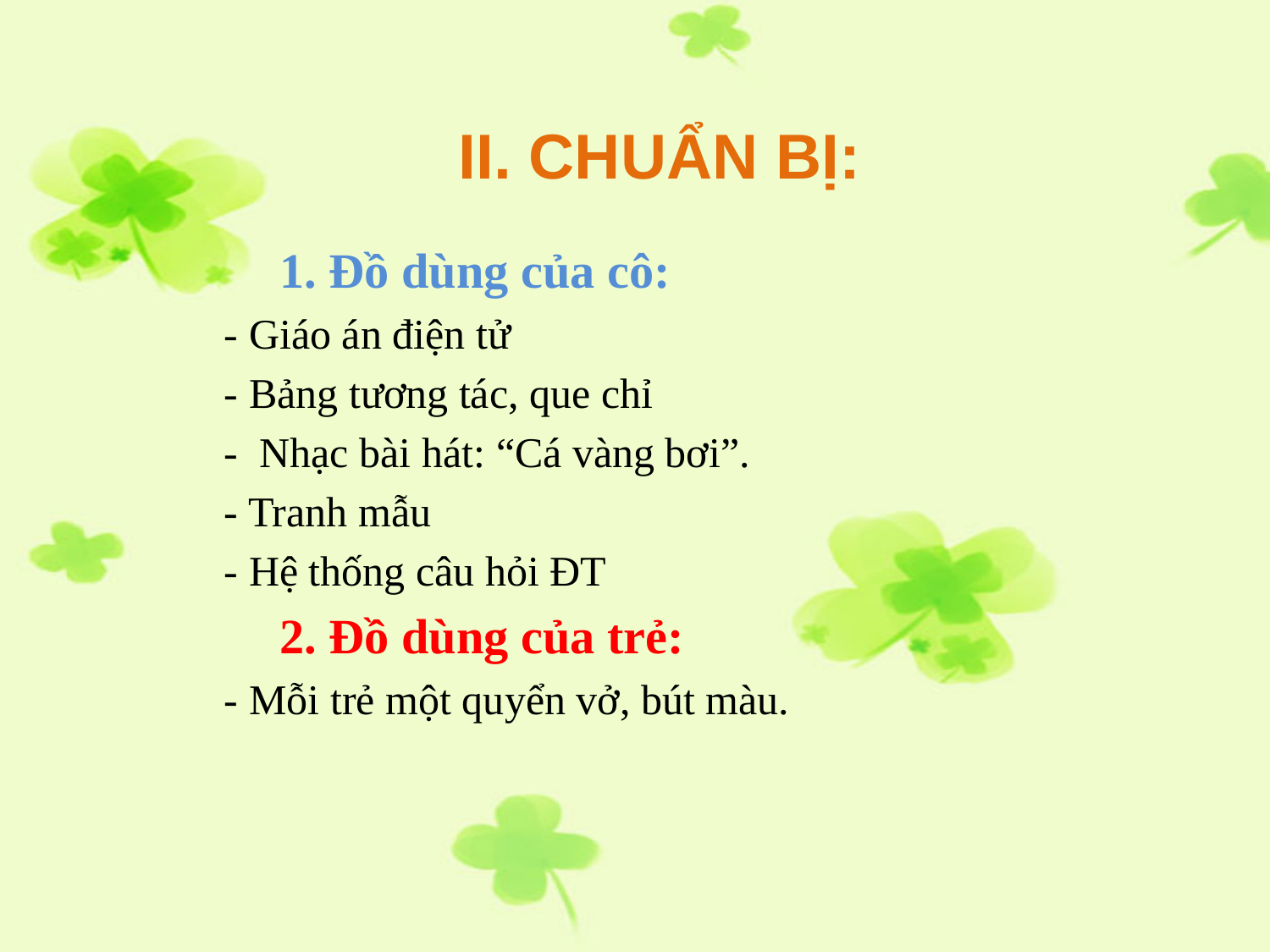

# II. CHUẨN BỊ:
1. Đồ dùng của cô:
- Giáo án điện tử
- Bảng tương tác, que chỉ
-  Nhạc bài hát: “Cá vàng bơi”.
- Tranh mẫu
- Hệ thống câu hỏi ĐT
2. Đồ dùng của trẻ:
- Mỗi trẻ một quyển vở, bút màu.